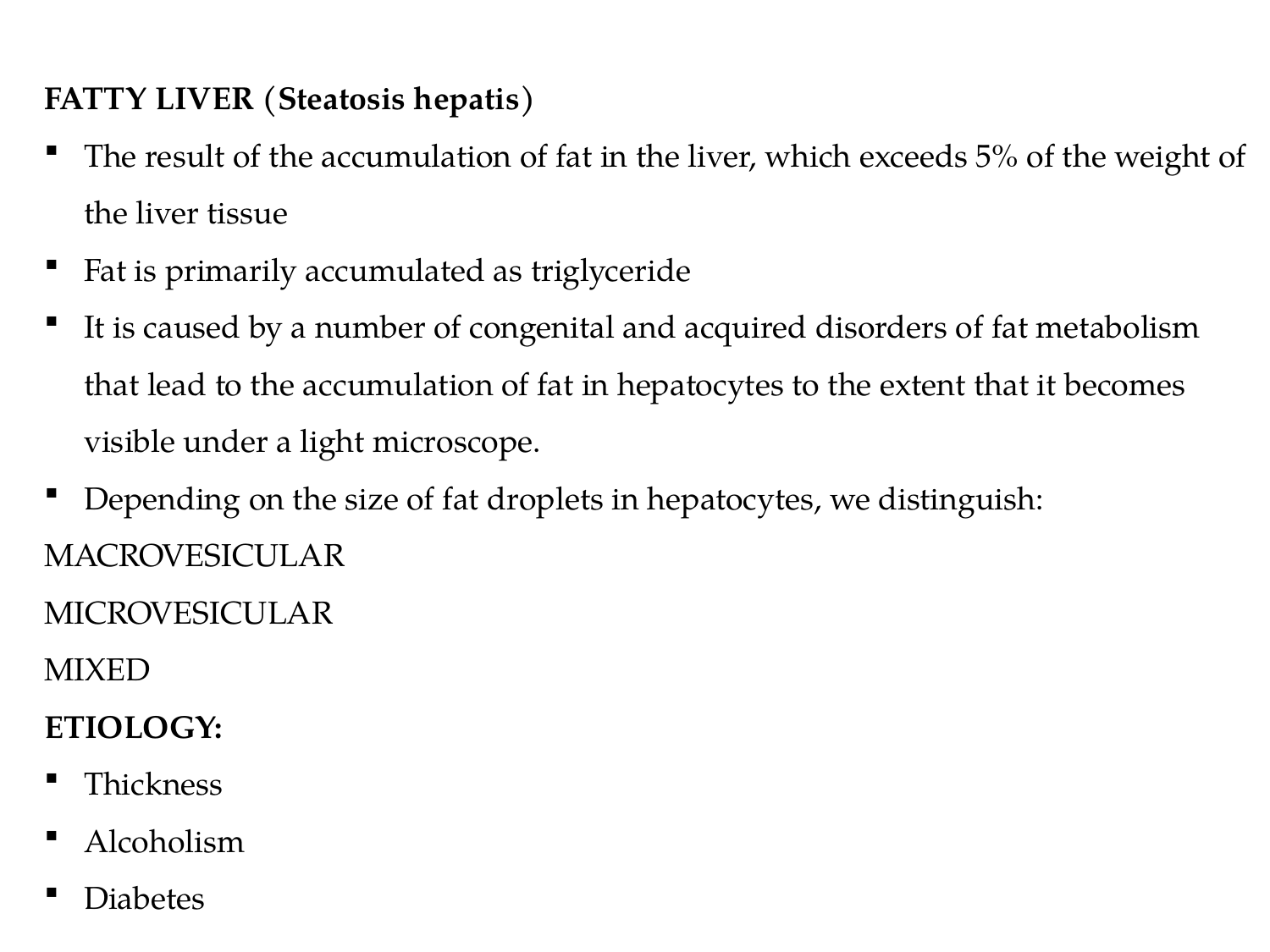

FATTY LIVER (Steatosis hepatis)
The result of the accumulation of fat in the liver, which exceeds 5% of the weight of the liver tissue
Fat is primarily accumulated as triglyceride
It is caused by a number of congenital and acquired disorders of fat metabolism that lead to the accumulation of fat in hepatocytes to the extent that it becomes visible under a light microscope.
Depending on the size of fat droplets in hepatocytes, we distinguish:
MACROVESICULAR
MICROVESICULAR
MIXED
ETIOLOGY:
Thickness
Alcoholism
Diabetes